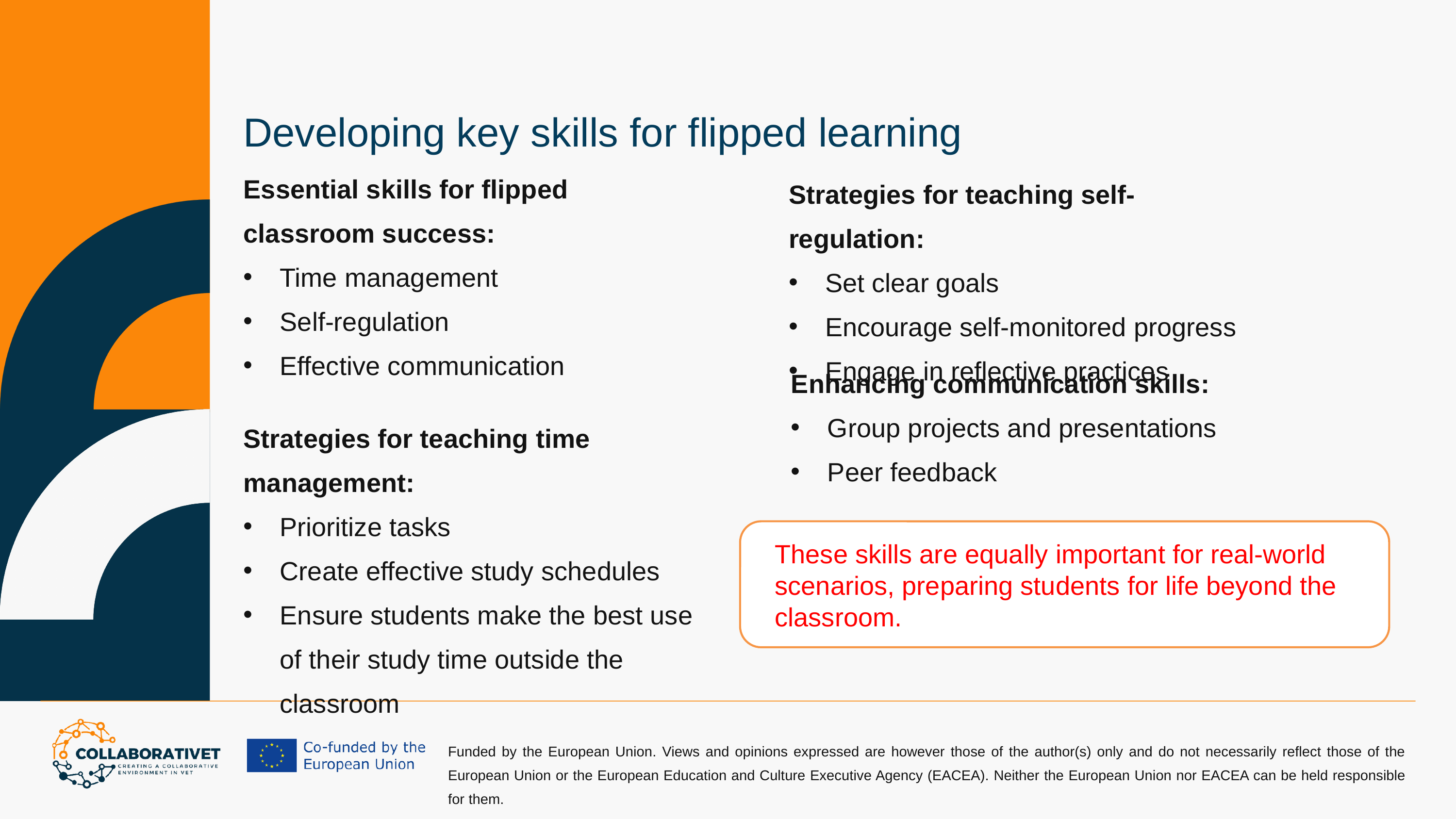

Developing key skills for flipped learning
Essential skills for flipped classroom success:
Time management
Self-regulation
Effective communication
Strategies for teaching self-regulation:
Set clear goals
Encourage self-monitored progress
Engage in reflective practices

Enhancing communication skills:
Group projects and presentations
Peer feedback

Strategies for teaching time management:
Prioritize tasks
Create effective study schedules
Ensure students make the best use of their study time outside the classroom

These skills are equally important for real-world scenarios, preparing students for life beyond the classroom.

Funded by the European Union. Views and opinions expressed are however those of the author(s) only and do not necessarily reflect those of the European Union or the European Education and Culture Executive Agency (EACEA). Neither the European Union nor EACEA can be held responsible for them.